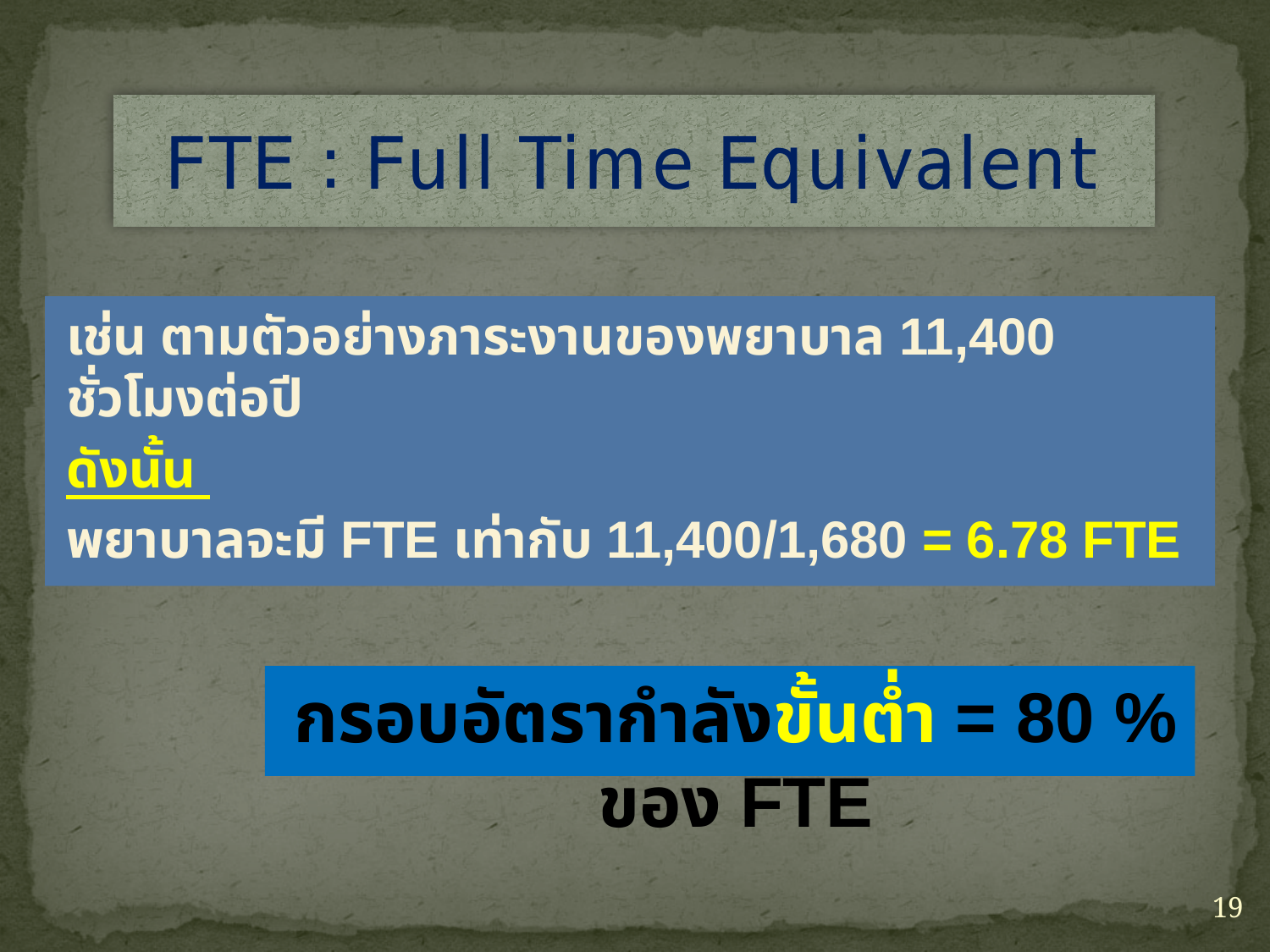

FTE : Full Time Equivalent
เช่น ตามตัวอย่างภาระงานของพยาบาล 11,400 ชั่วโมงต่อปี
ดังนั้น
พยาบาลจะมี FTE เท่ากับ 11,400/1,680 = 6.78 FTE

กรอบอัตรากำลังขั้นต่ำ = 80 % ของ FTE

19